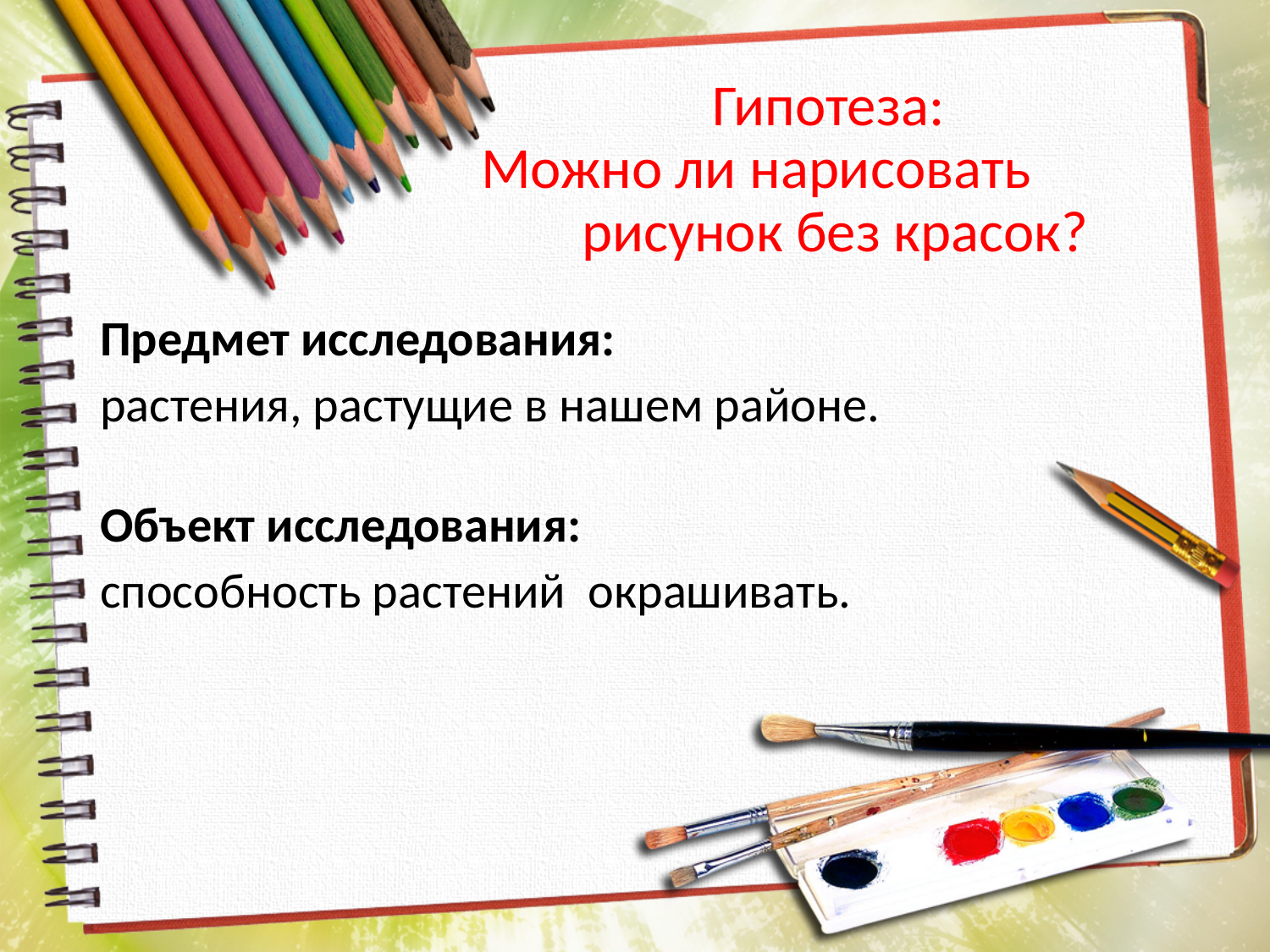

# Гипотеза: Можно ли нарисовать             рисунок без красок?

Предмет исследования:
растения, растущие в нашем районе.
Объект исследования:
способность растений  окрашивать.